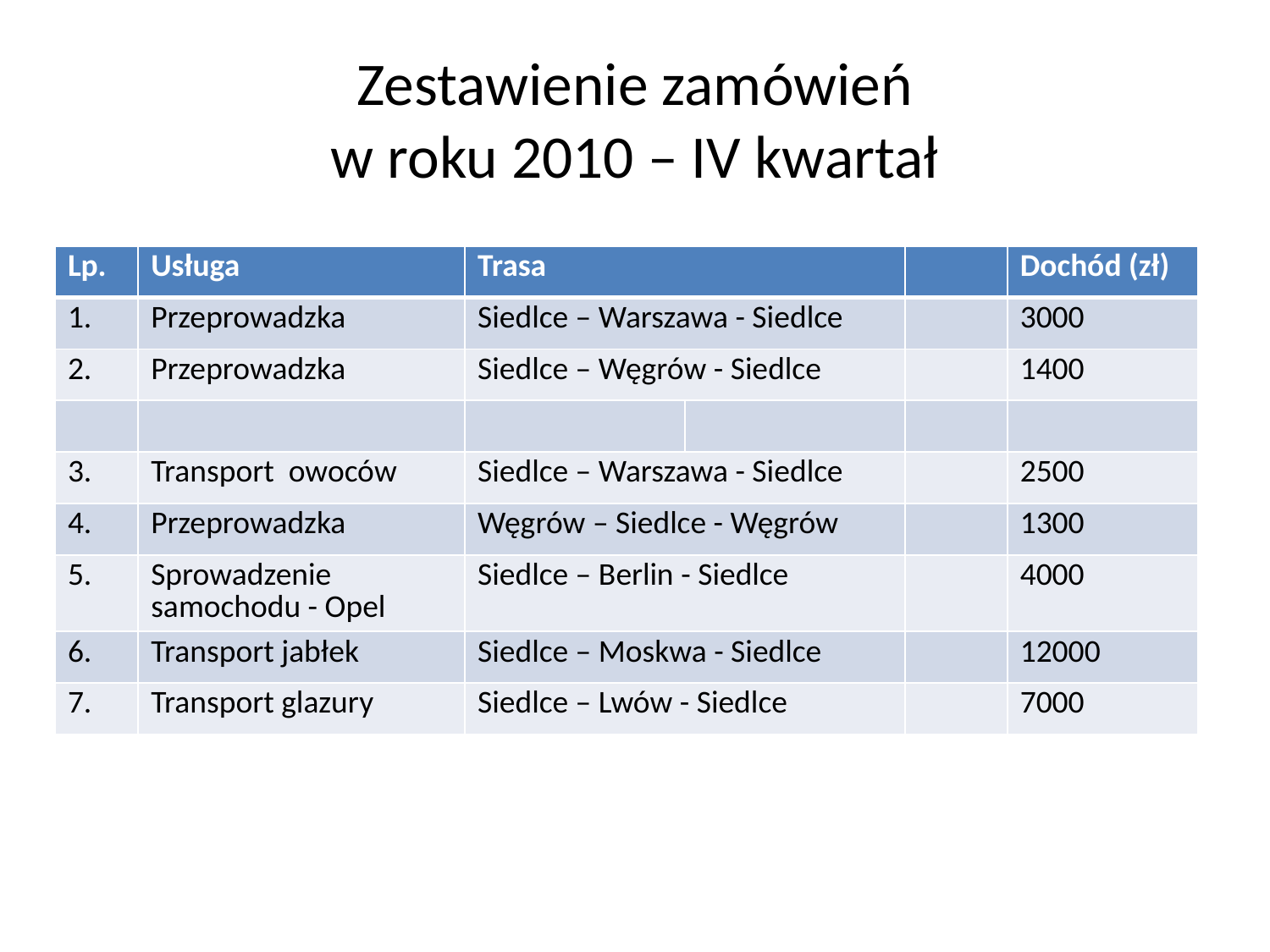

# Zestawienie zamówień w roku 2010 – IV kwartał
| Lp. | Usługa | Trasa |  |  | Dochód (zł) |
| --- | --- | --- | --- | --- | --- |
| 1. | Przeprowadzka | Siedlce – Warszawa - Siedlce |  |  | 3000 |
| 2. | Przeprowadzka | Siedlce – Węgrów - Siedlce |  |  | 1400 |
|  |  |  |  |  |  |
| 3. | Transport owoców | Siedlce – Warszawa - Siedlce |  |  | 2500 |
| 4. | Przeprowadzka | Węgrów – Siedlce - Węgrów |  |  | 1300 |
| 5. | Sprowadzenie samochodu - Opel | Siedlce – Berlin - Siedlce |  |  | 4000 |
| 6. | Transport jabłek | Siedlce – Moskwa - Siedlce |  |  | 12000 |
| 7. | Transport glazury | Siedlce – Lwów - Siedlce |  |  | 7000 |